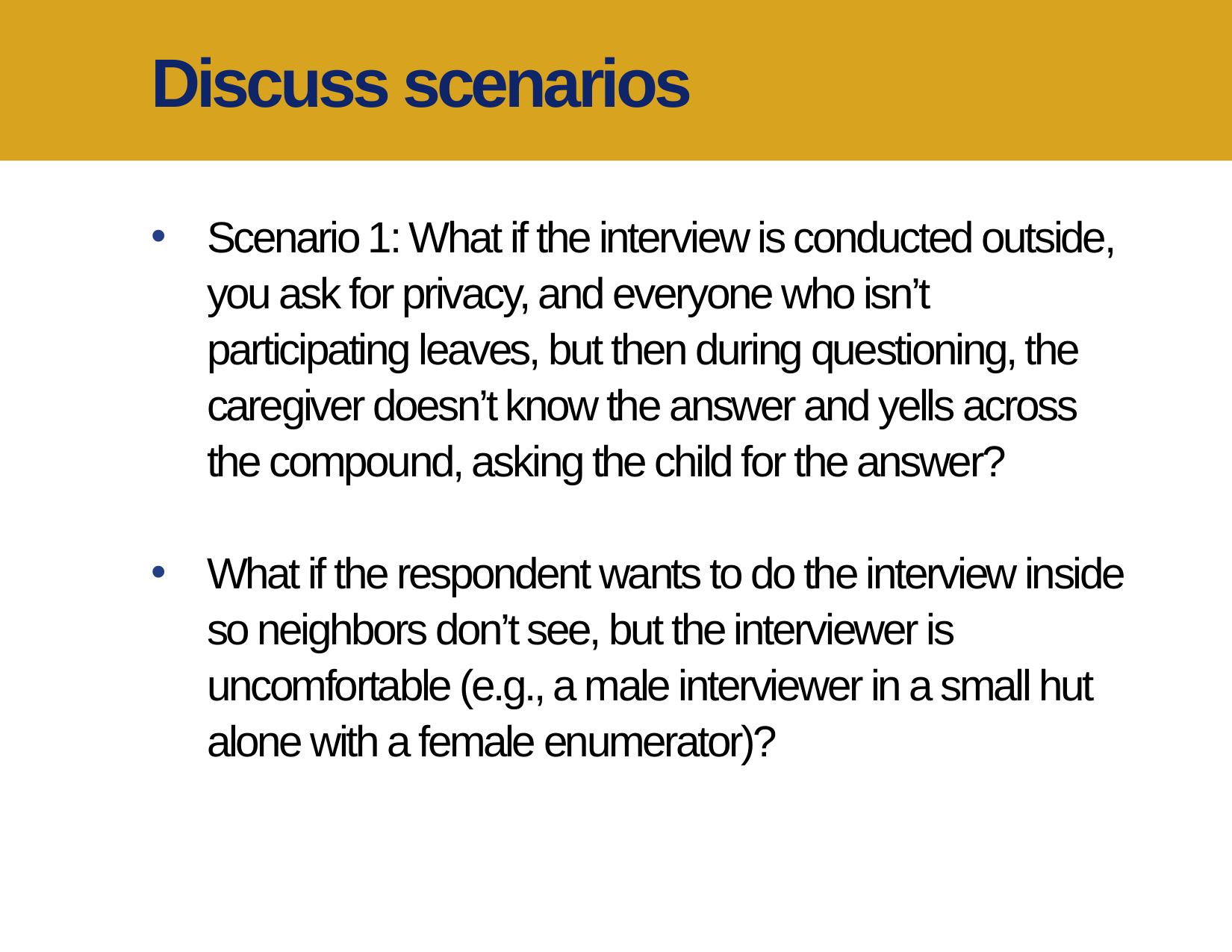

Discuss scenarios
Scenario 1: What if the interview is conducted outside, you ask for privacy, and everyone who isn’t participating leaves, but then during questioning, the caregiver doesn’t know the answer and yells across the compound, asking the child for the answer?

What if the respondent wants to do the interview inside so neighbors don’t see, but the interviewer is uncomfortable (e.g., a male interviewer in a small hut alone with a female enumerator)?